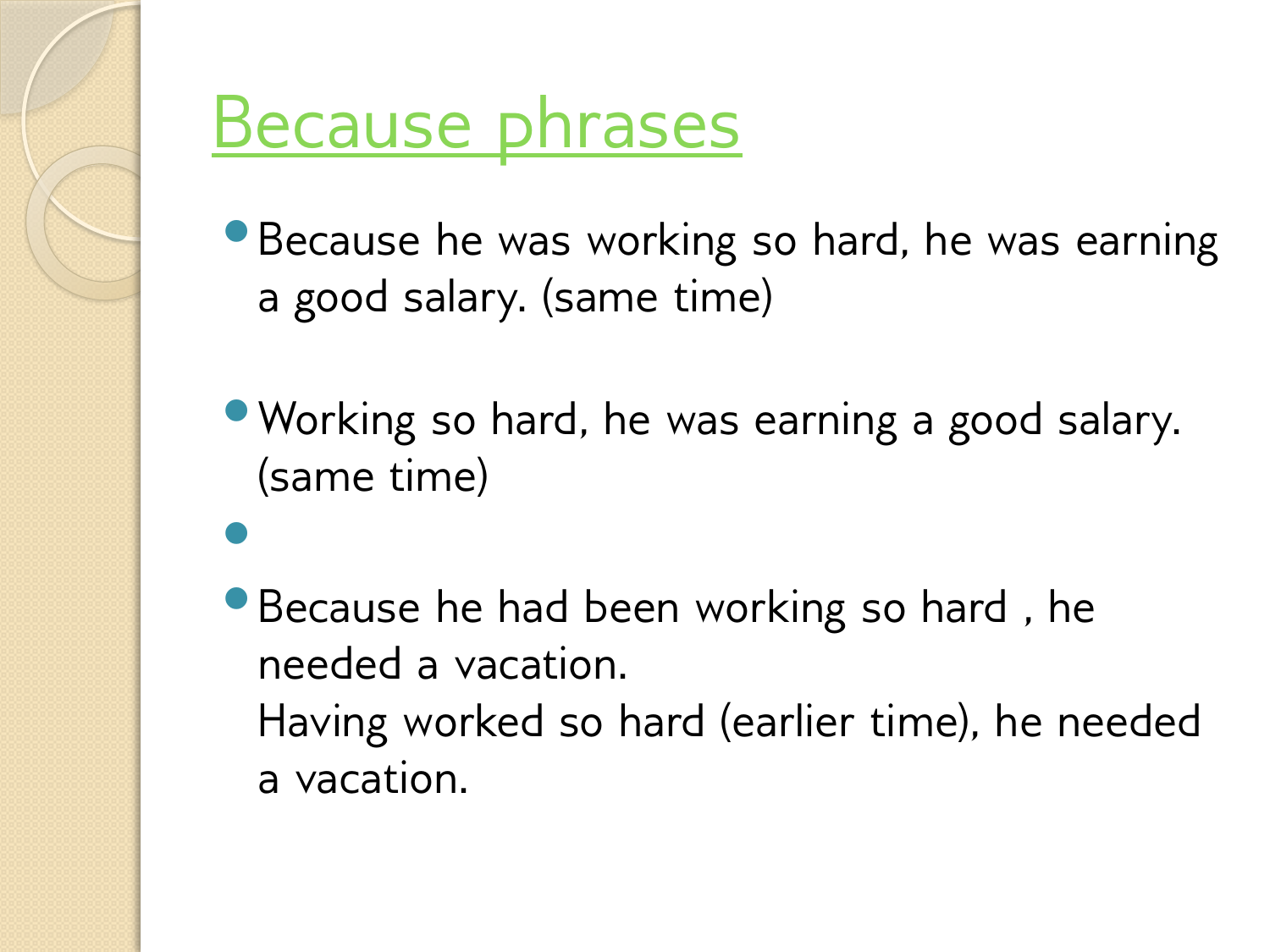

# Because phrases
Because he was working so hard, he was earning a good salary. (same time)
Working so hard, he was earning a good salary. (same time)

Because he had been working so hard , he needed a vacation.
Having worked so hard (earlier time), he needed a vacation.